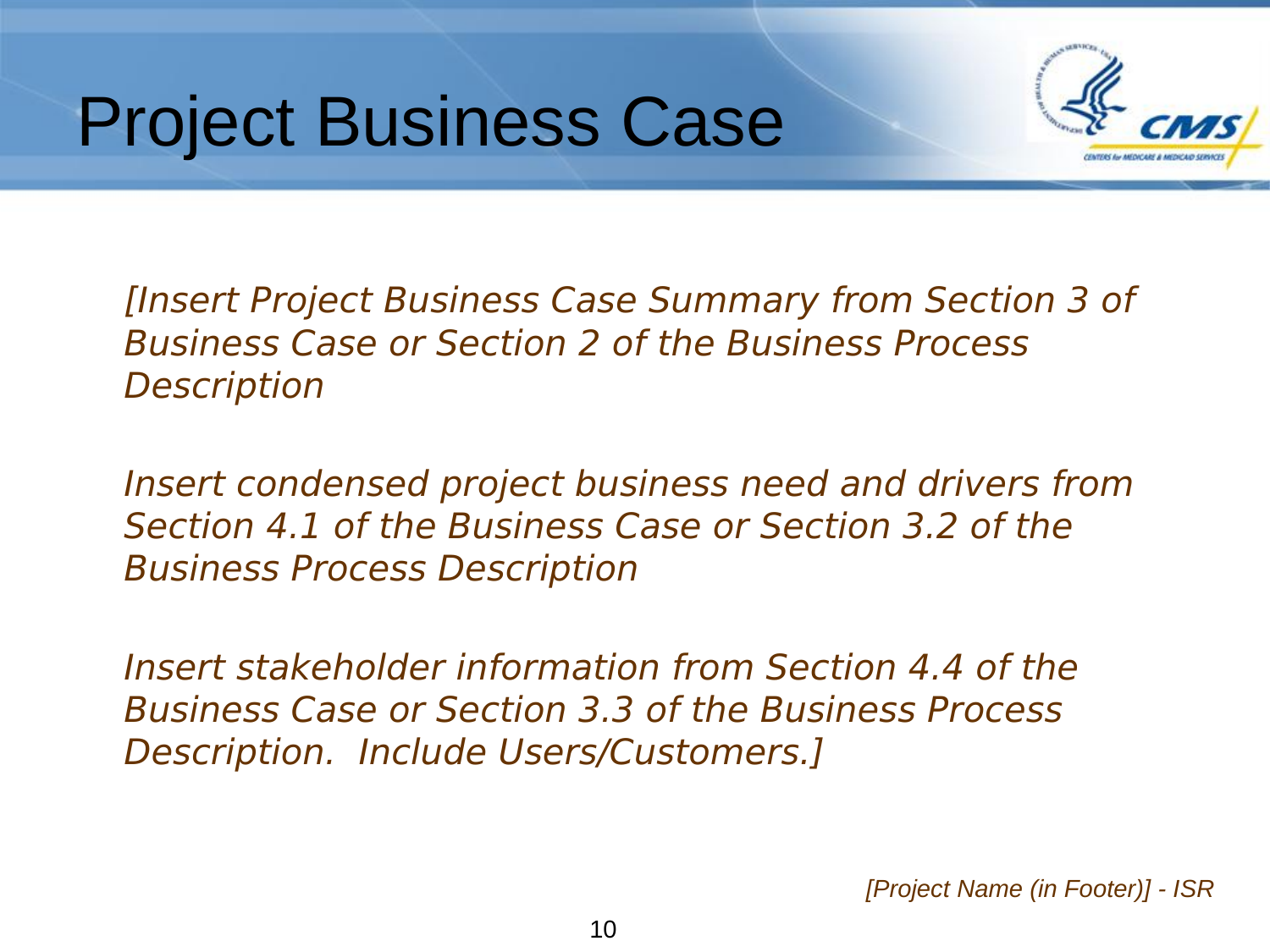

# Project Business Case

[Insert Project Business Case Summary from Section 3 of Business Case or Section 2 of the Business Process Description

Insert condensed project business need and drivers from Section 4.1 of the Business Case or Section 3.2 of the Business Process Description

Insert stakeholder information from Section 4.4 of the Business Case or Section 3.3 of the Business Process Description.  Include Users/Customers.]

[Project Name (in Footer)] - ISR
10